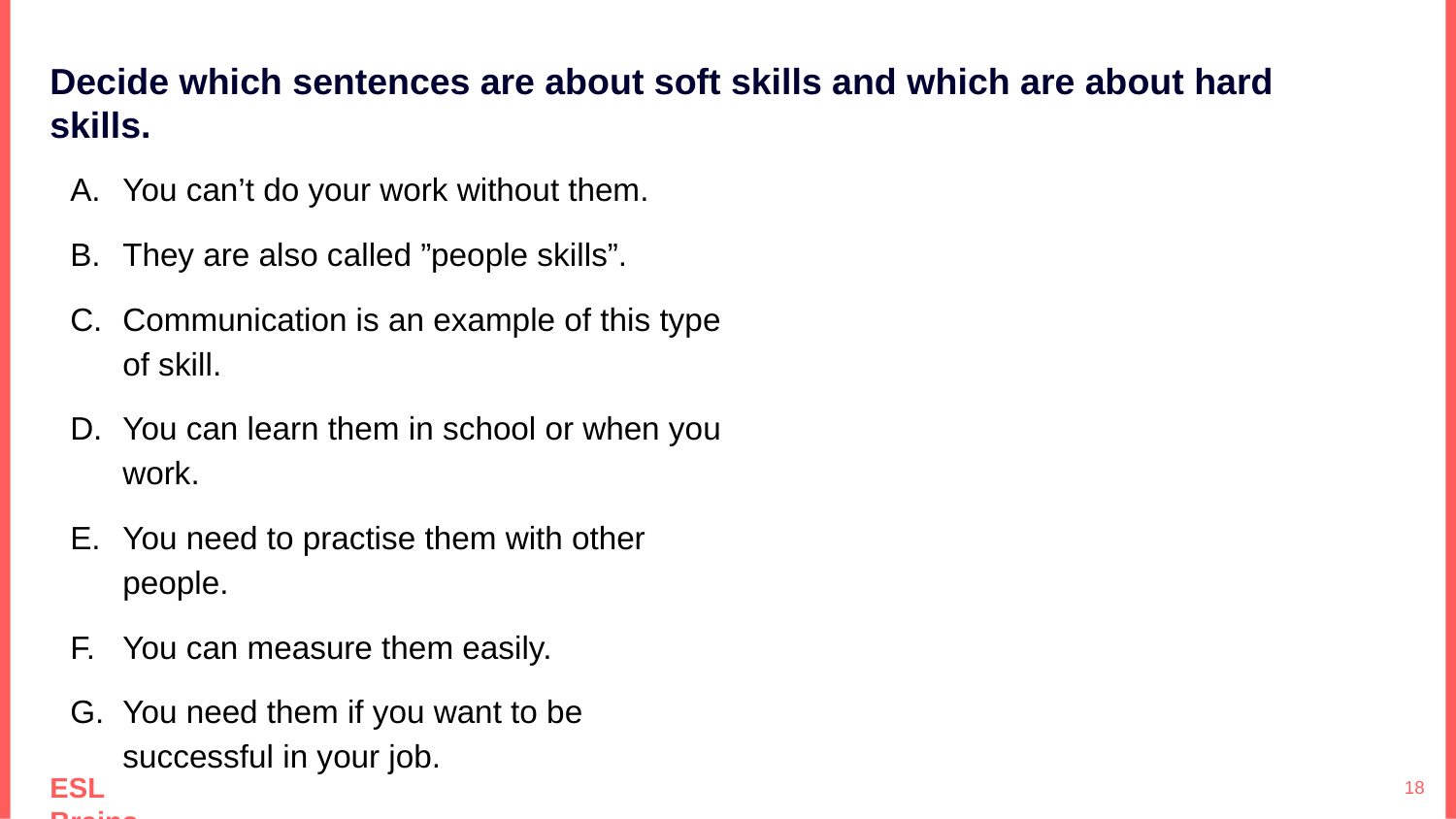

Decide which sentences are about soft skills and which are about hard skills.

You can’t do your work without them.
They are also called ”people skills”.
Communication is an example of this type of skill.
You can learn them in school or when you work.
You need to practise them with other people.
You can measure them easily.
You need them if you want to be successful in your job.
18